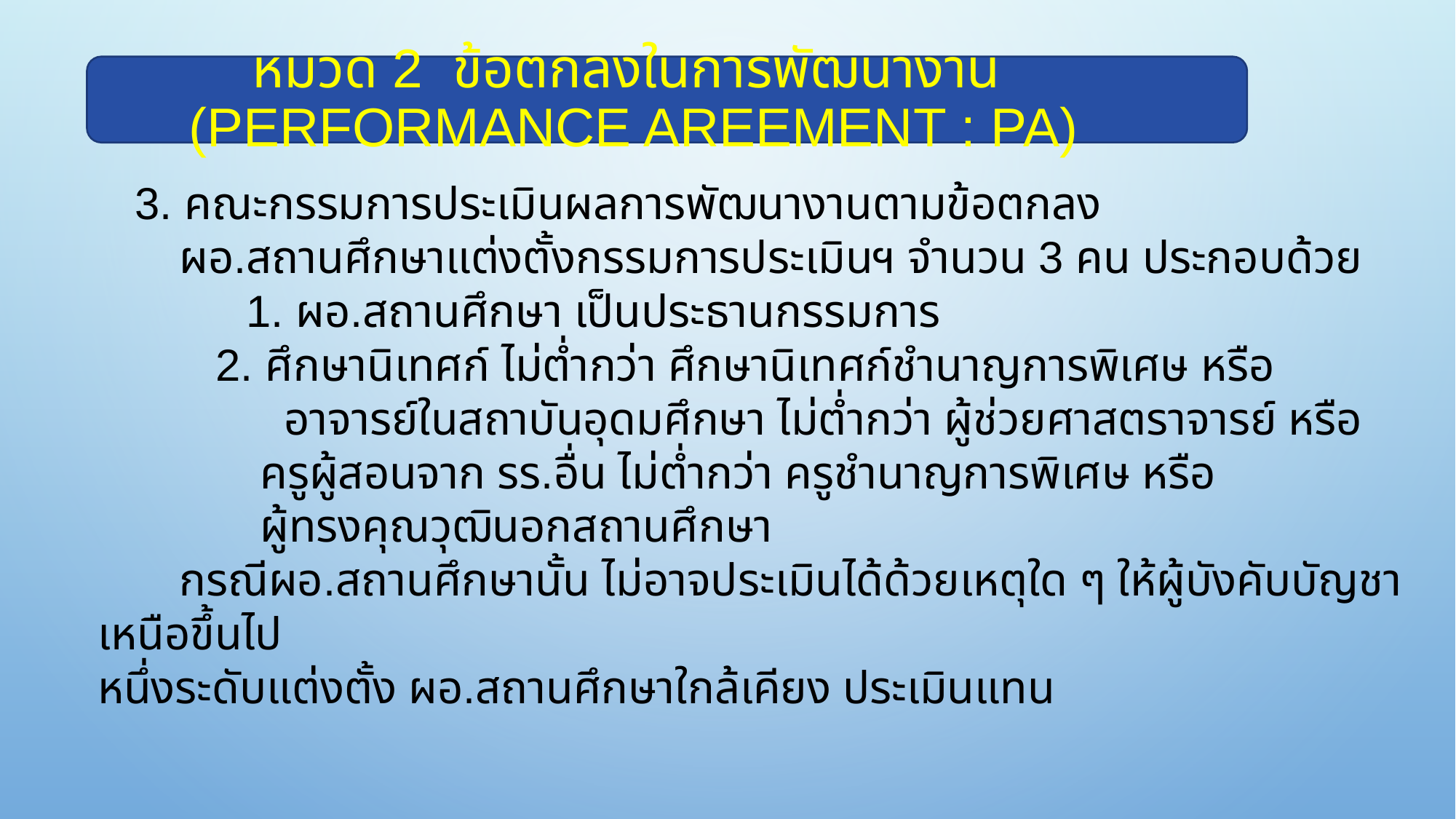

# หมวด 2  ข้อตกลงในการพัฒนางาน  (Performance Areement : PA)

   3. คณะกรรมการประเมินผลการพัฒนางานตามข้อตกลง
       ผอ.สถานศึกษาแต่งตั้งกรรมการประเมินฯ จำนวน 3 คน ประกอบด้วย
            1. ผอ.สถานศึกษา เป็นประธานกรรมการ
	   2. ศึกษานิเทศก์ ไม่ต่ำกว่า ศึกษานิเทศก์ชำนาญการพิเศษ หรือ
                อาจารย์ในสถาบันอุดมศึกษา ไม่ต่ำกว่า ผู้ช่วยศาสตราจารย์ หรือ
	       ครูผู้สอนจาก รร.อื่น ไม่ต่ำกว่า ครูชำนาญการพิเศษ หรือ
	       ผู้ทรงคุณวุฒินอกสถานศึกษา
       กรณีผอ.สถานศึกษานั้น ไม่อาจประเมินได้ด้วยเหตุใด ๆ ให้ผู้บังคับบัญชาเหนือขึ้นไป
หนึ่งระดับแต่งตั้ง ผอ.สถานศึกษาใกล้เคียง ประเมินแทน